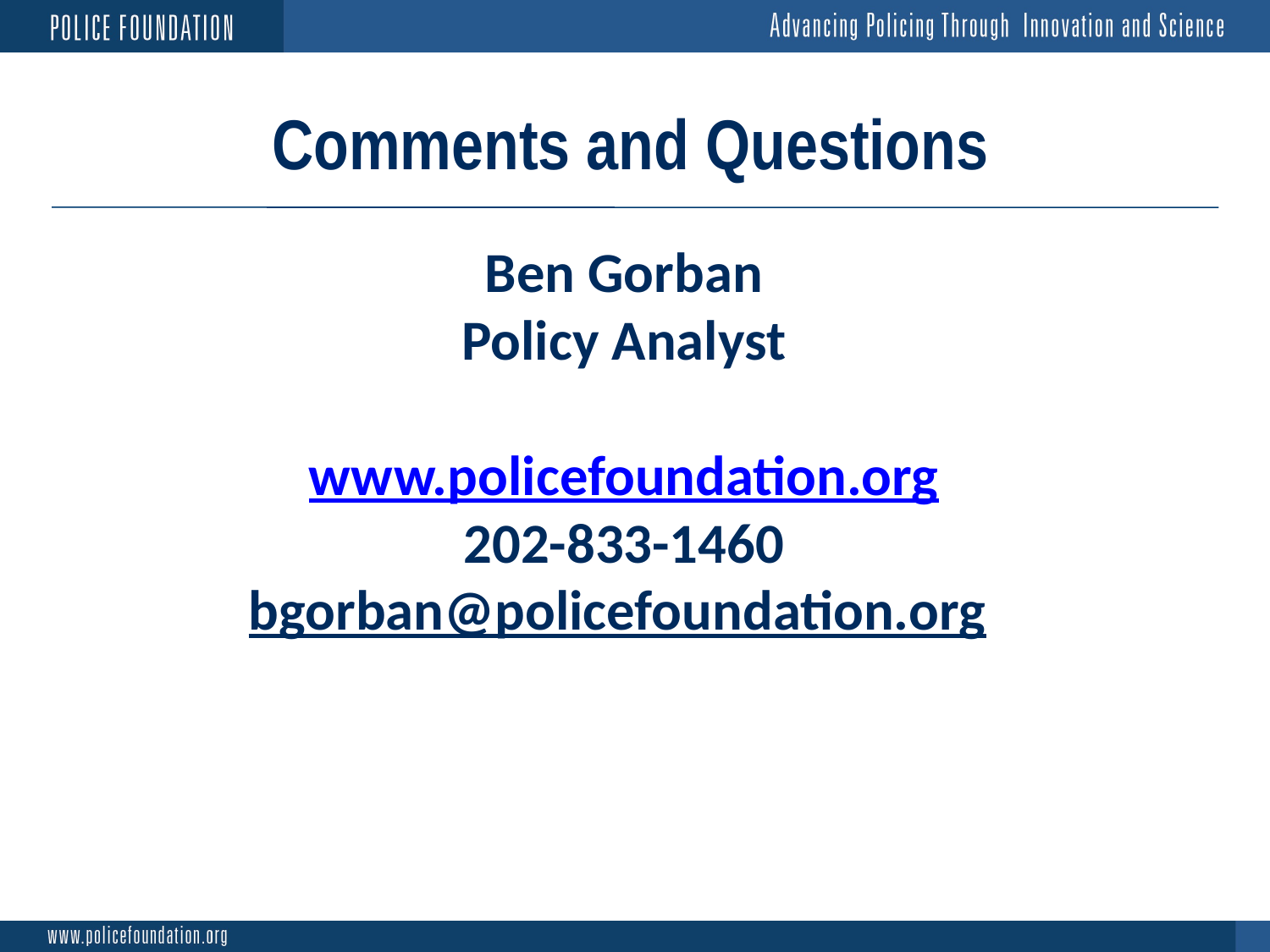

# Comments and Questions

Ben Gorban
Policy Analyst

www.policefoundation.org
202-833-1460
bgorban@policefoundation.org